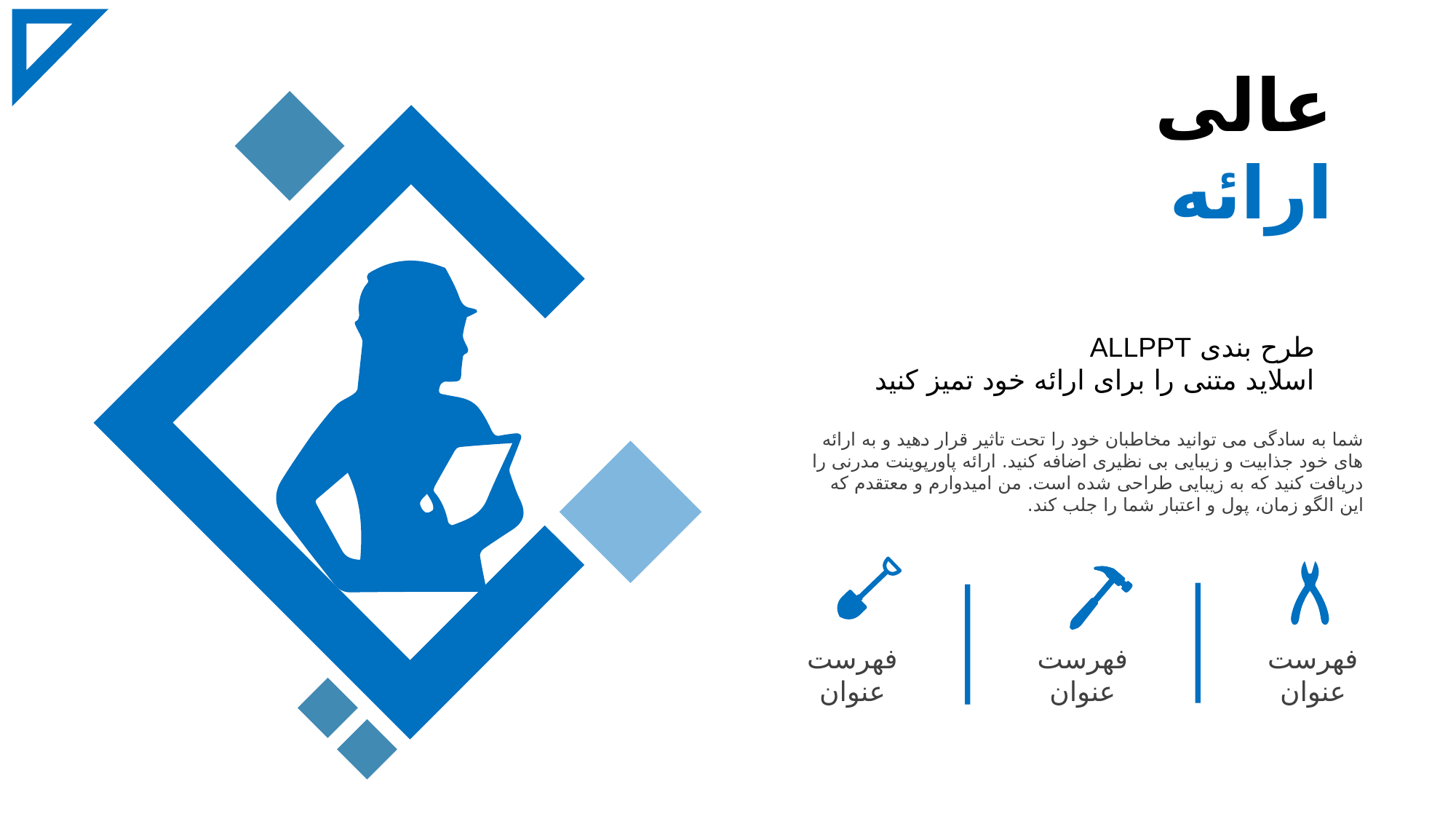

عالی
ارائه

طرح بندی ALLPPT
اسلاید متنی را برای ارائه خود تمیز کنید
شما به سادگی می توانید مخاطبان خود را تحت تاثیر قرار دهید و به ارائه های خود جذابیت و زیبایی بی نظیری اضافه کنید. ارائه پاورپوینت مدرنی را دریافت کنید که به زیبایی طراحی شده است. من امیدوارم و معتقدم که این الگو زمان، پول و اعتبار شما را جلب کند.

فهرست
عنوان
فهرست
عنوان
فهرست
عنوان